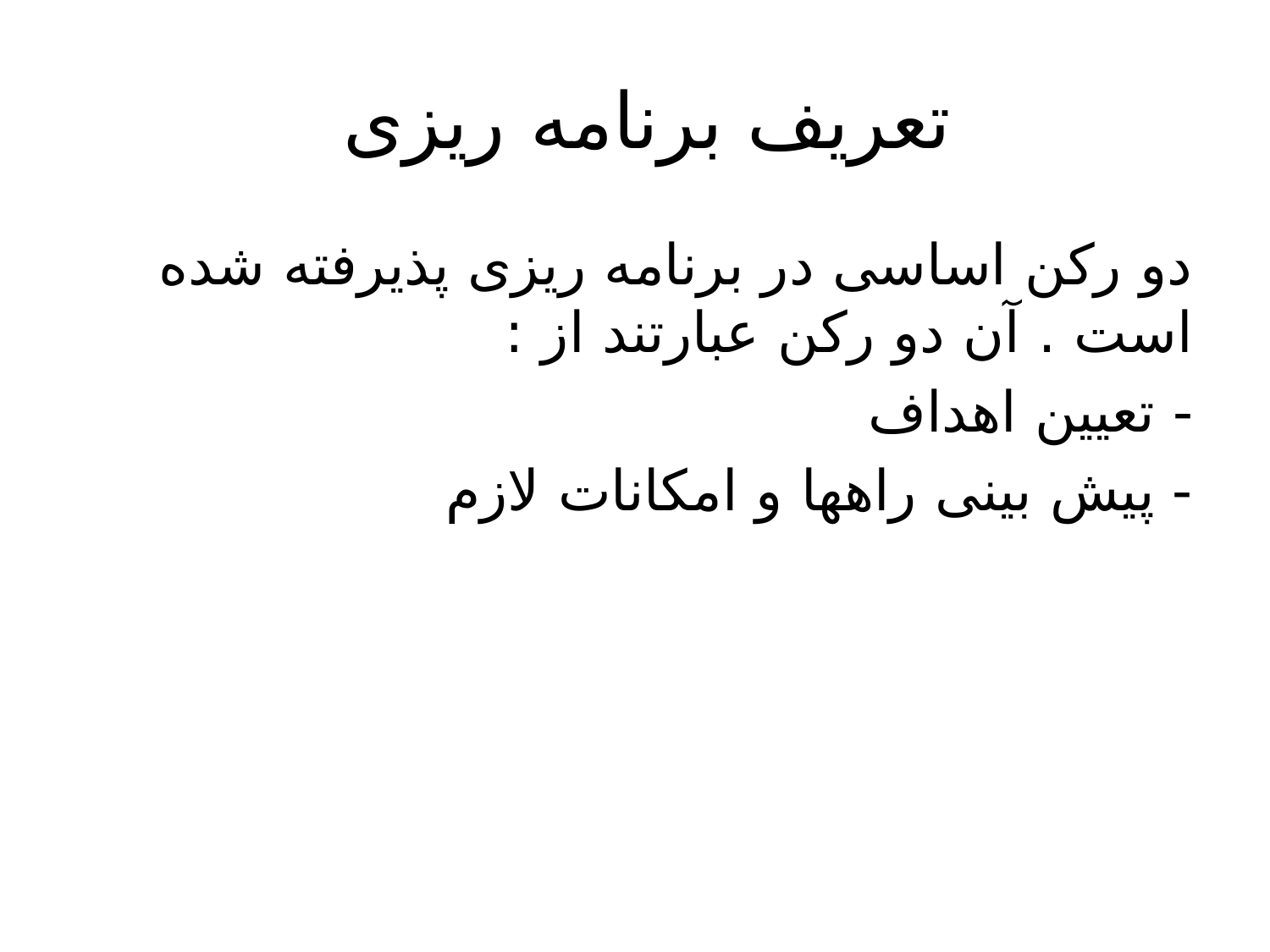

# تعريف برنامه ريزى
دو ركن اساسى در برنامه ريزى پذيرفته شده است . آن دو ركن عبارتند از :
- تعيين اهداف
- پيش بينى راهها و امكانات لازم